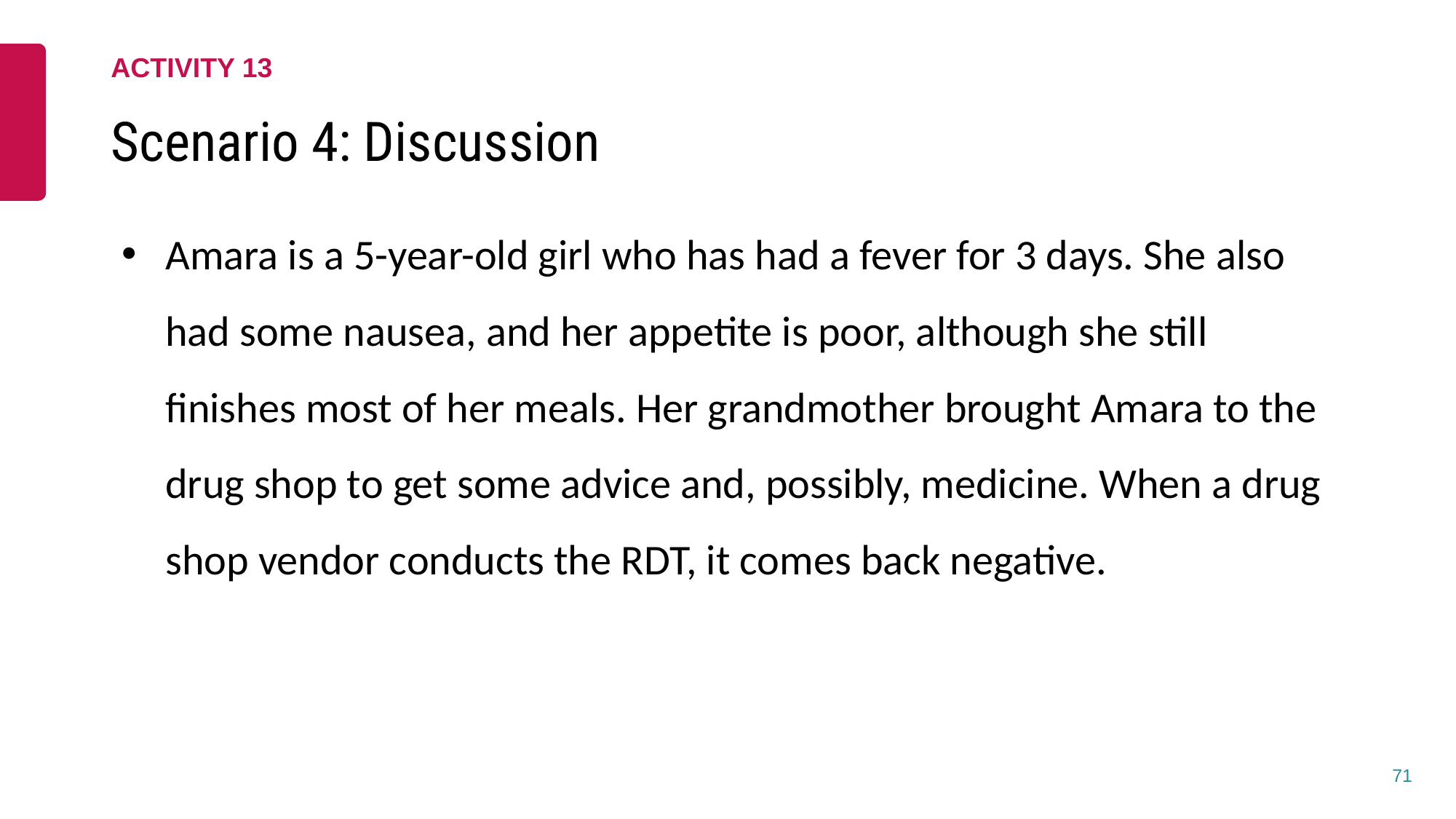

ACTIVITY 13
# Scenario 4: Discussion
Amara is a 5-year-old girl who has had a fever for 3 days. She also had some nausea, and her appetite is poor, although she still finishes most of her meals. Her grandmother brought Amara to the drug shop to get some advice and, possibly, medicine. When a drug shop vendor conducts the RDT, it comes back negative.
71